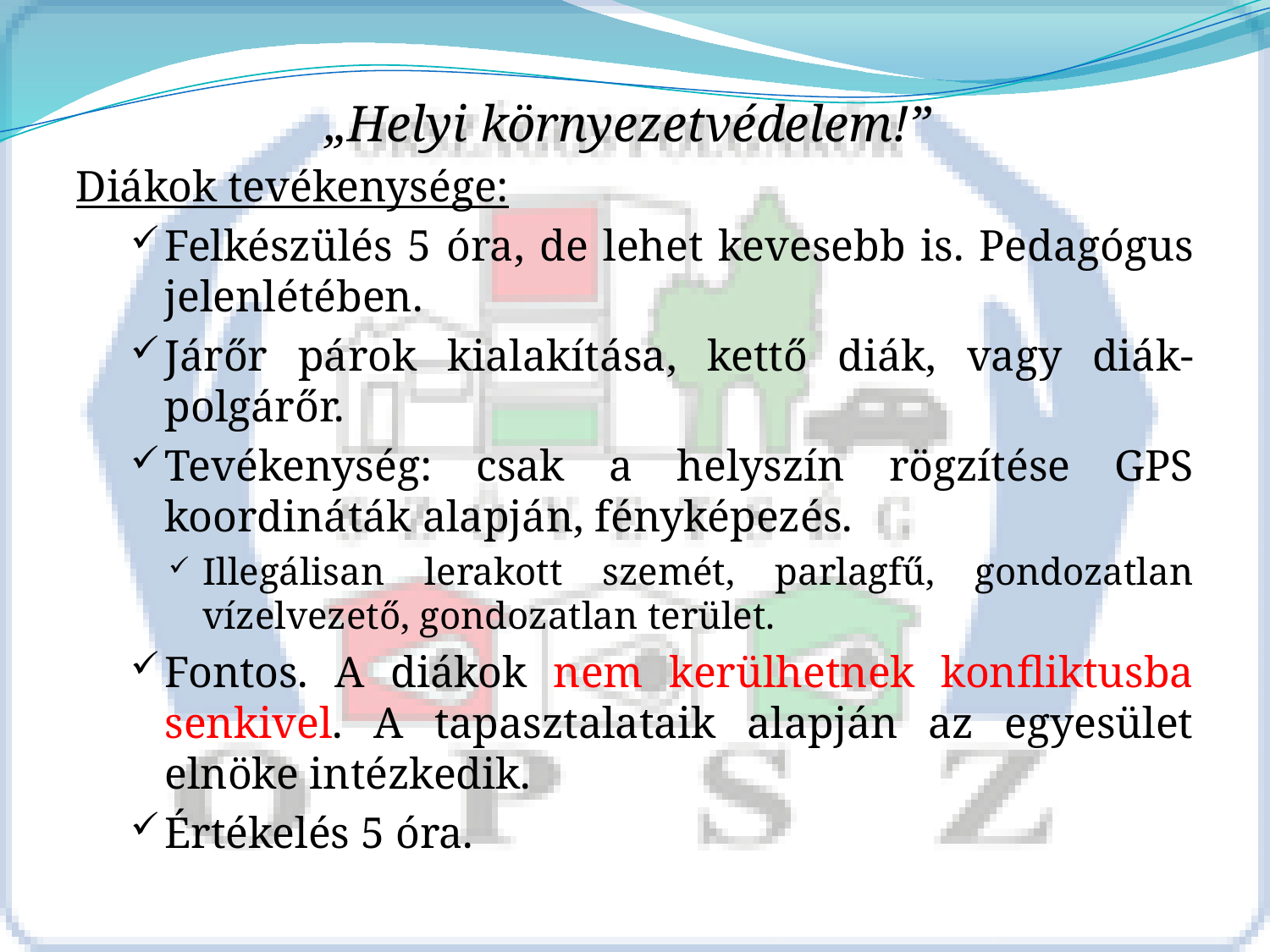

„Helyi környezetvédelem!”
Diákok tevékenysége:
Felkészülés 5 óra, de lehet kevesebb is. Pedagógus jelenlétében.
Járőr párok kialakítása, kettő diák, vagy diák-polgárőr.
Tevékenység: csak a helyszín rögzítése GPS koordináták alapján, fényképezés.
Illegálisan lerakott szemét, parlagfű, gondozatlan vízelvezető, gondozatlan terület.
Fontos. A diákok nem kerülhetnek konfliktusba senkivel. A tapasztalataik alapján az egyesület elnöke intézkedik.
Értékelés 5 óra.